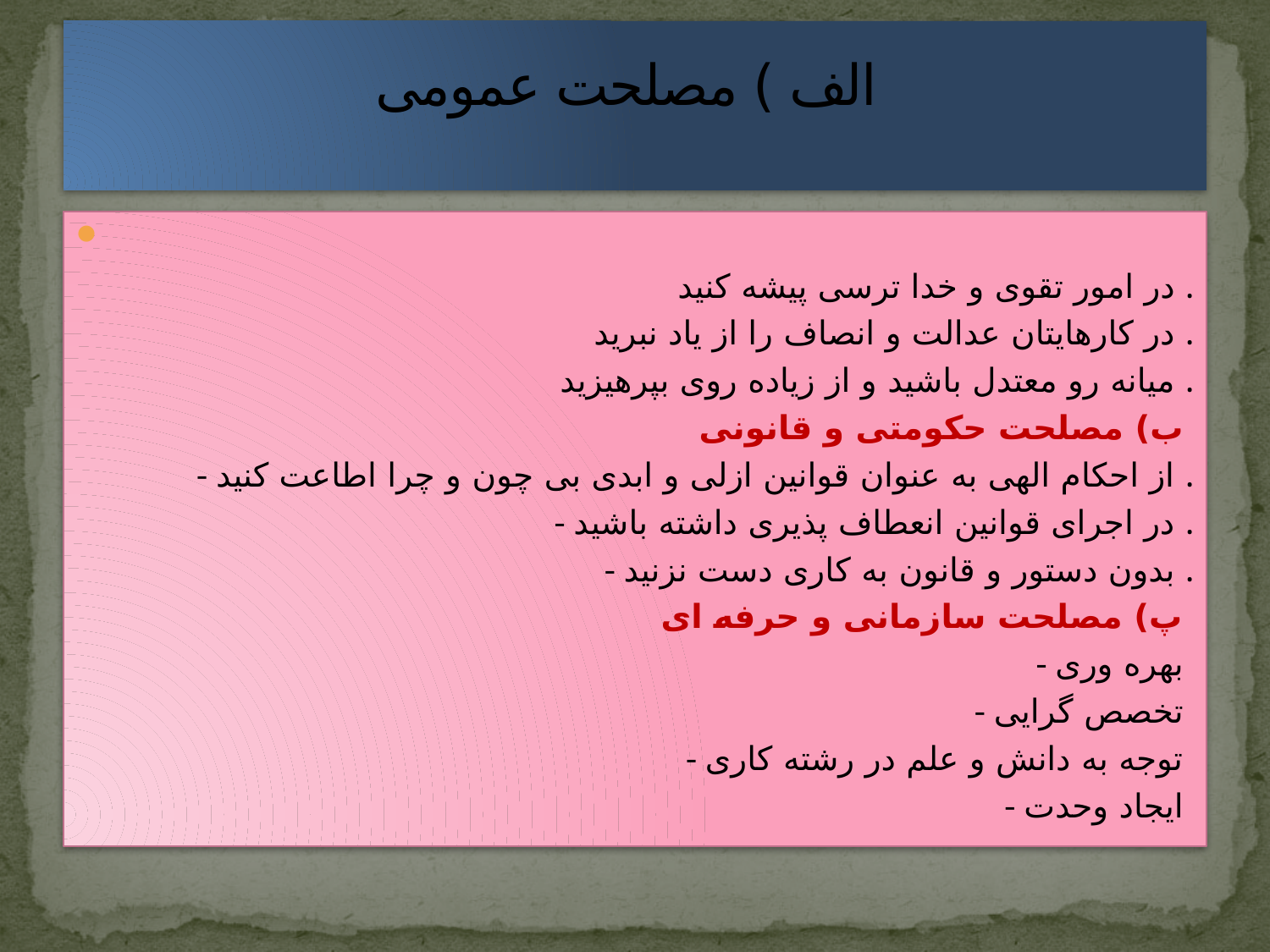

# الف ) مصلحت عمومی

در امور تقوی و خدا ترسی پیشه کنید .
در کارهایتان عدالت و انصاف را از یاد نبرید .
 میانه رو معتدل باشید و از زیاده روی بپرهیزید .
ب) مصلحت حکومتی و قانونی
         - از احکام الهی به عنوان قوانین ازلی و ابدی بی چون و چرا اطاعت کنید .
         - در اجرای قوانین انعطاف پذیری داشته باشید .
         - بدون دستور و قانون به کاری دست نزنید .
پ) مصلحت سازمانی و حرفه ای
       - بهره وری
       - تخصص گرایی
       - توجه به دانش و علم در رشته کاری
       - ایجاد وحدت